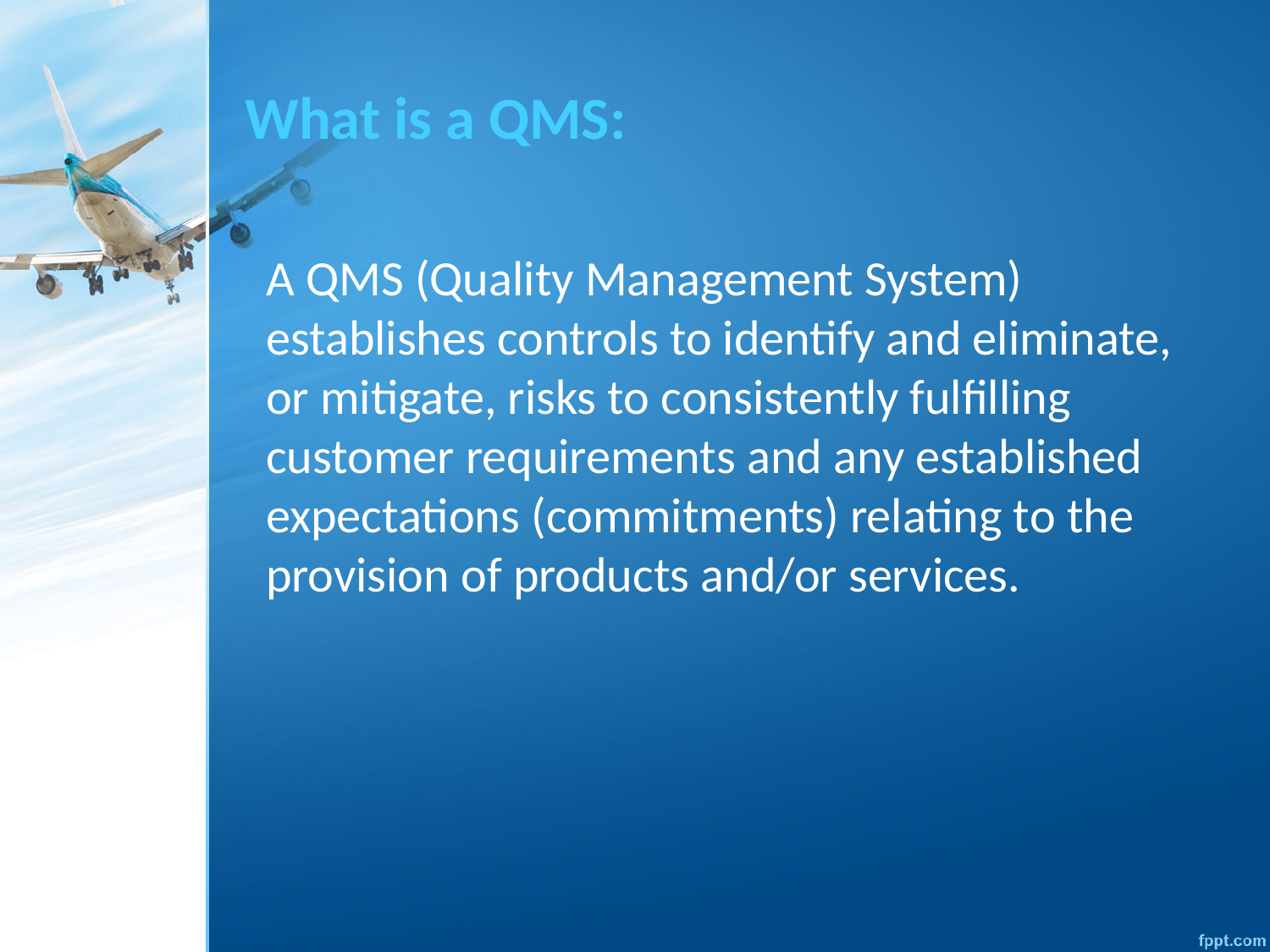

# What is a QMS:

A QMS (Quality Management System) establishes controls to identify and eliminate, or mitigate, risks to consistently fulfilling customer requirements and any established expectations (commitments) relating to the provision of products and/or services.